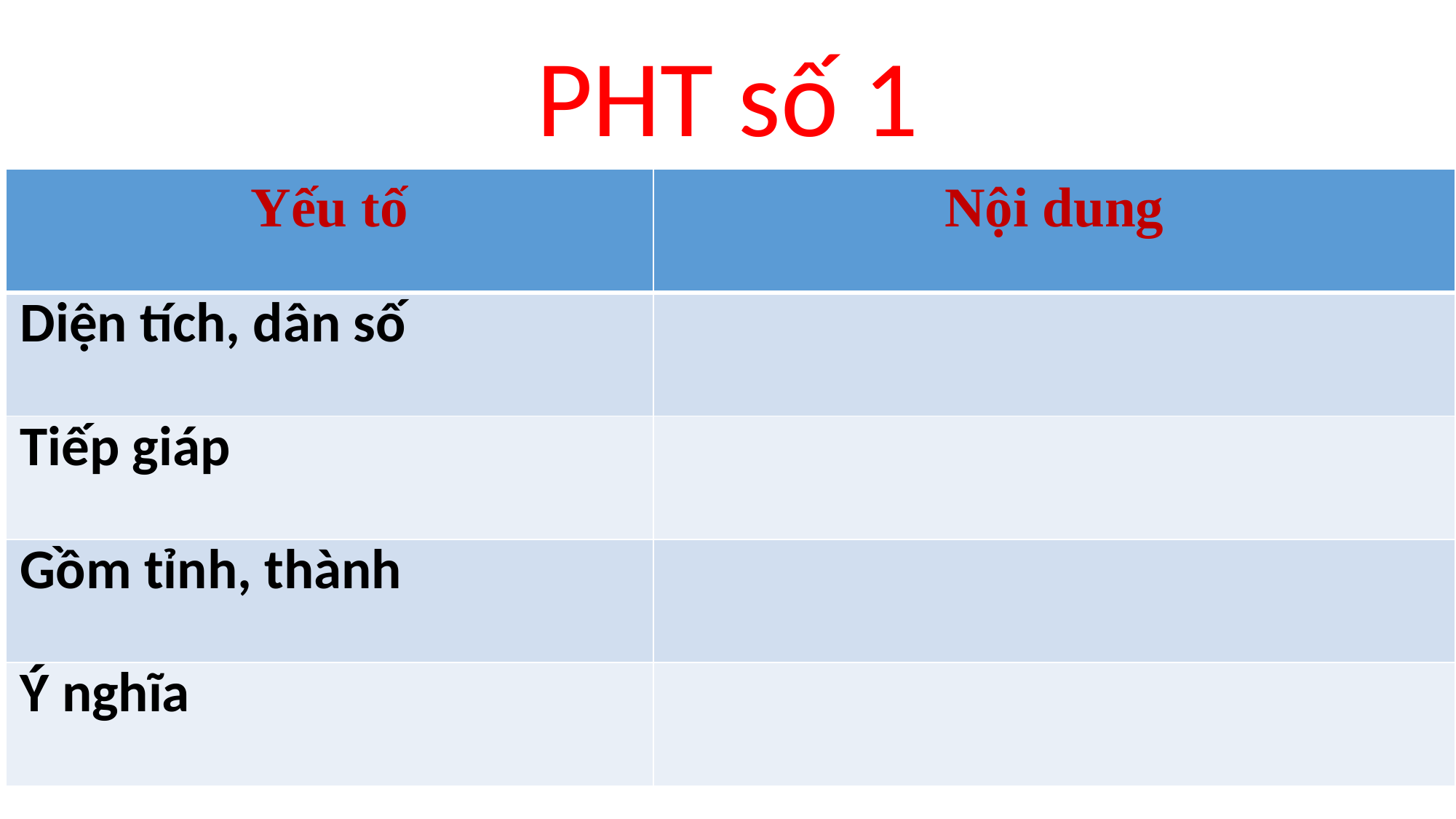

# PHT số 1
| Yếu tố | Nội dung |
| --- | --- |
| Diện tích, dân số |  |
| Tiếp giáp |  |
| Gồm tỉnh, thành |  |
| Ý nghĩa |  |